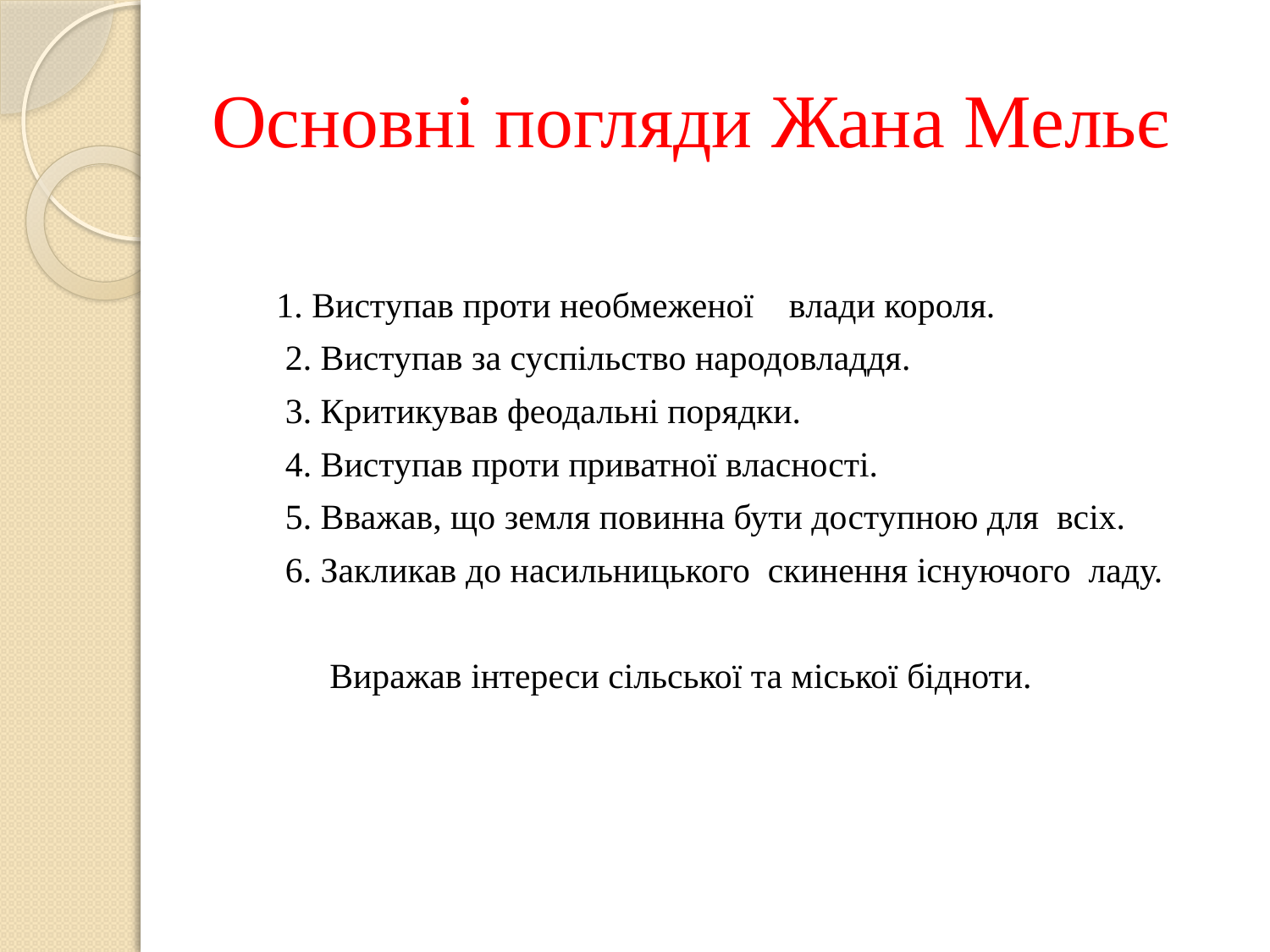

# Основні погляди Жана Мельє
 1. Виступав проти необмеженої    влади короля.
  2. Виступав за суспільство народовладдя.
  3. Критикував феодальні порядки.
  4. Виступав проти приватної власності.
  5. Вважав, що земля повинна бути доступною для  всіх.
  6. Закликав до насильницького  скинення існуючого  ладу.

       Виражав інтереси сільської та міської бідноти.